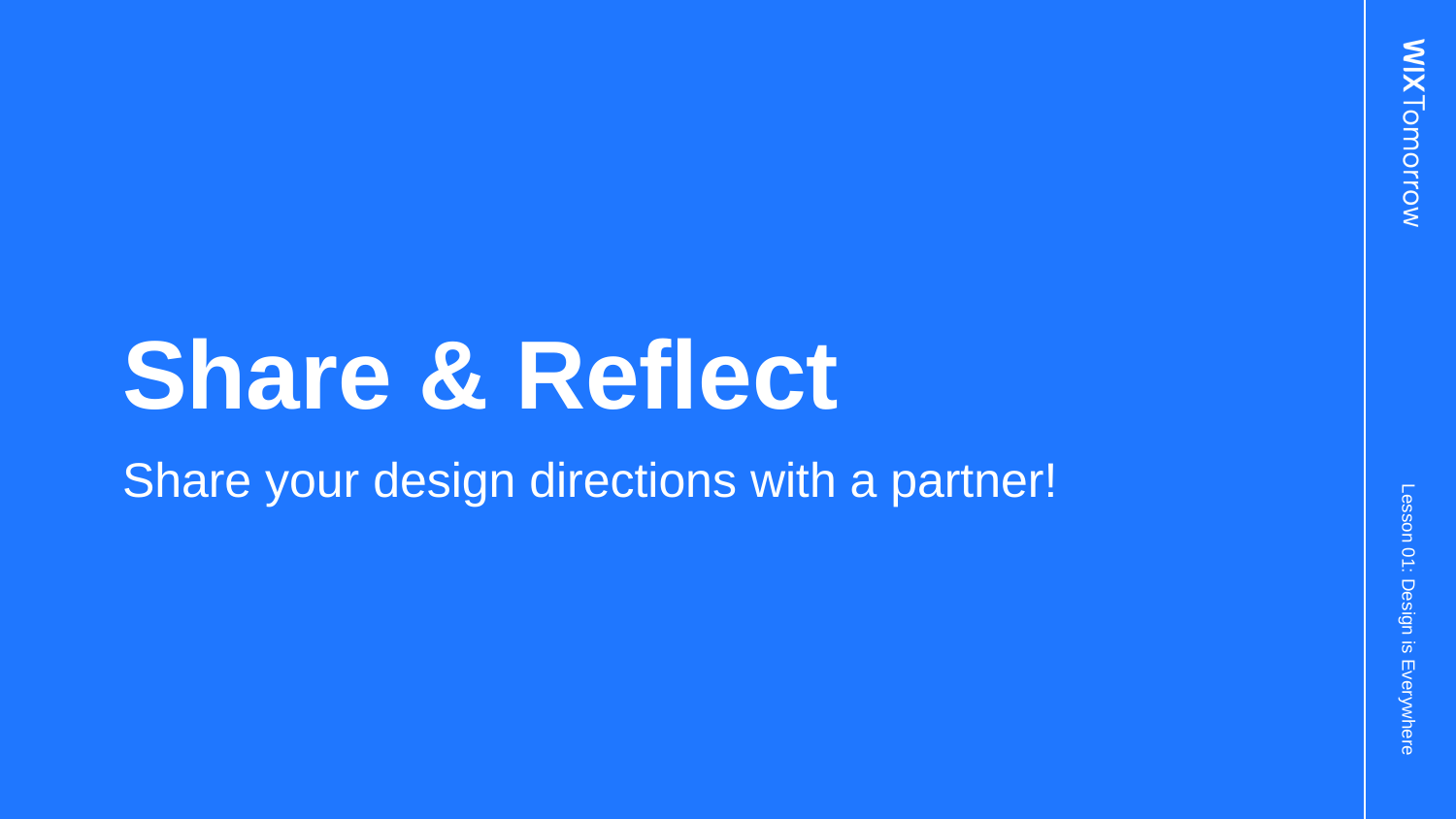

# Share & Reflect
Share your design directions with a partner!